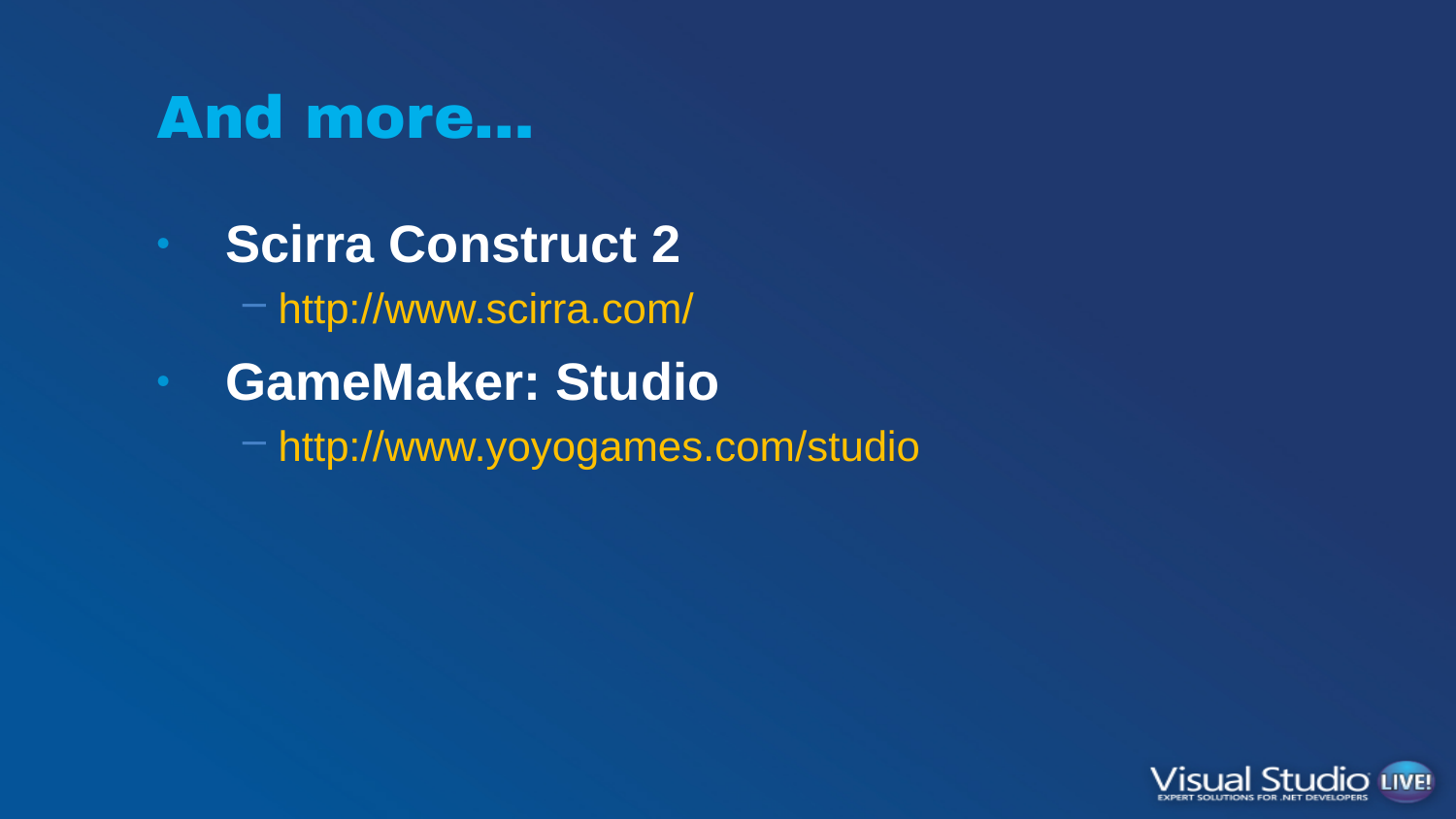

# And more…
Scirra Construct 2
http://www.scirra.com/
GameMaker: Studio
http://www.yoyogames.com/studio